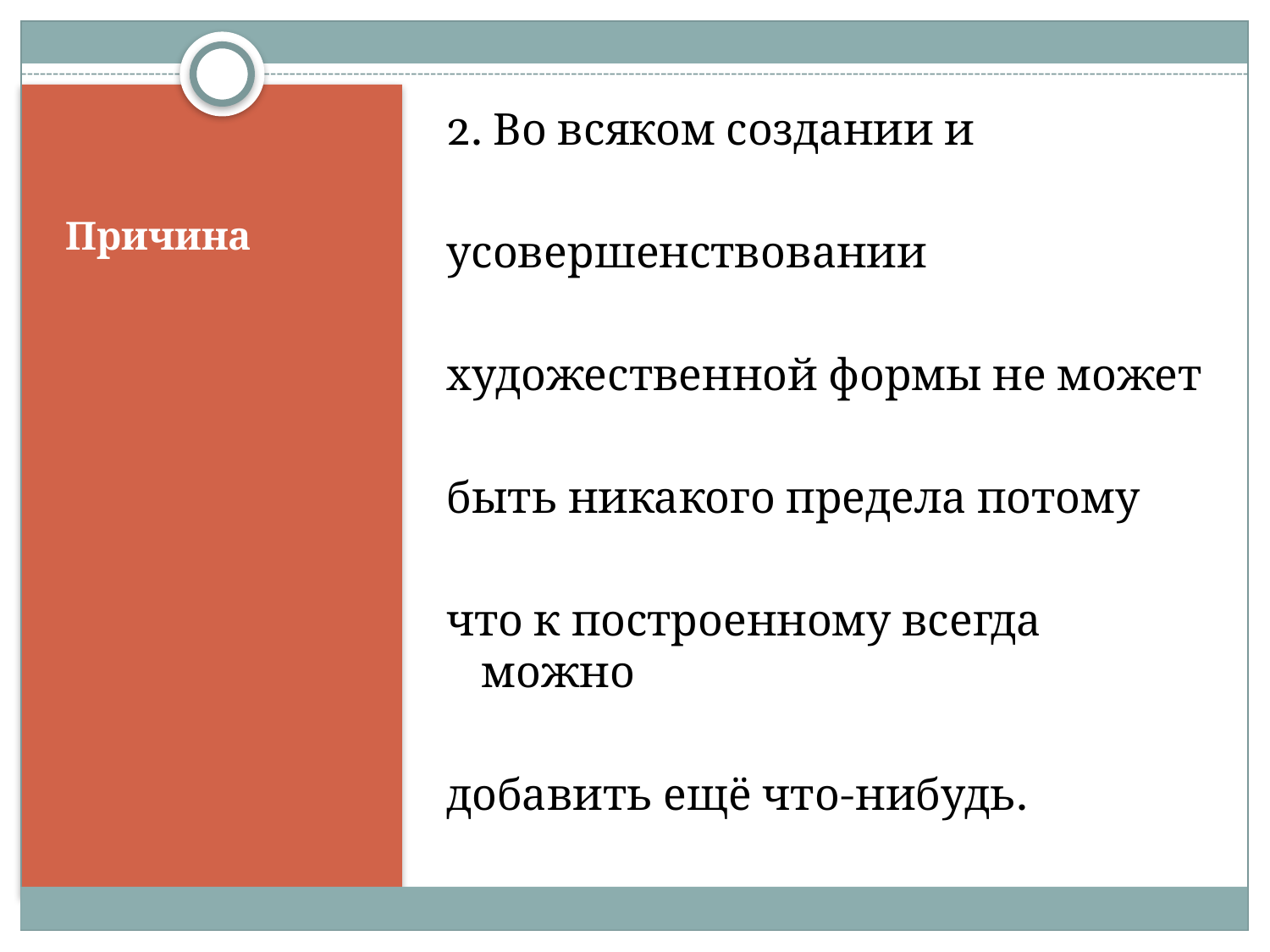

2. Во всяком создании и

усовершенствовании

художественной формы не может

быть никакого предела потому

что к построенному всегда можно

добавить ещё что-нибудь.
# Причина